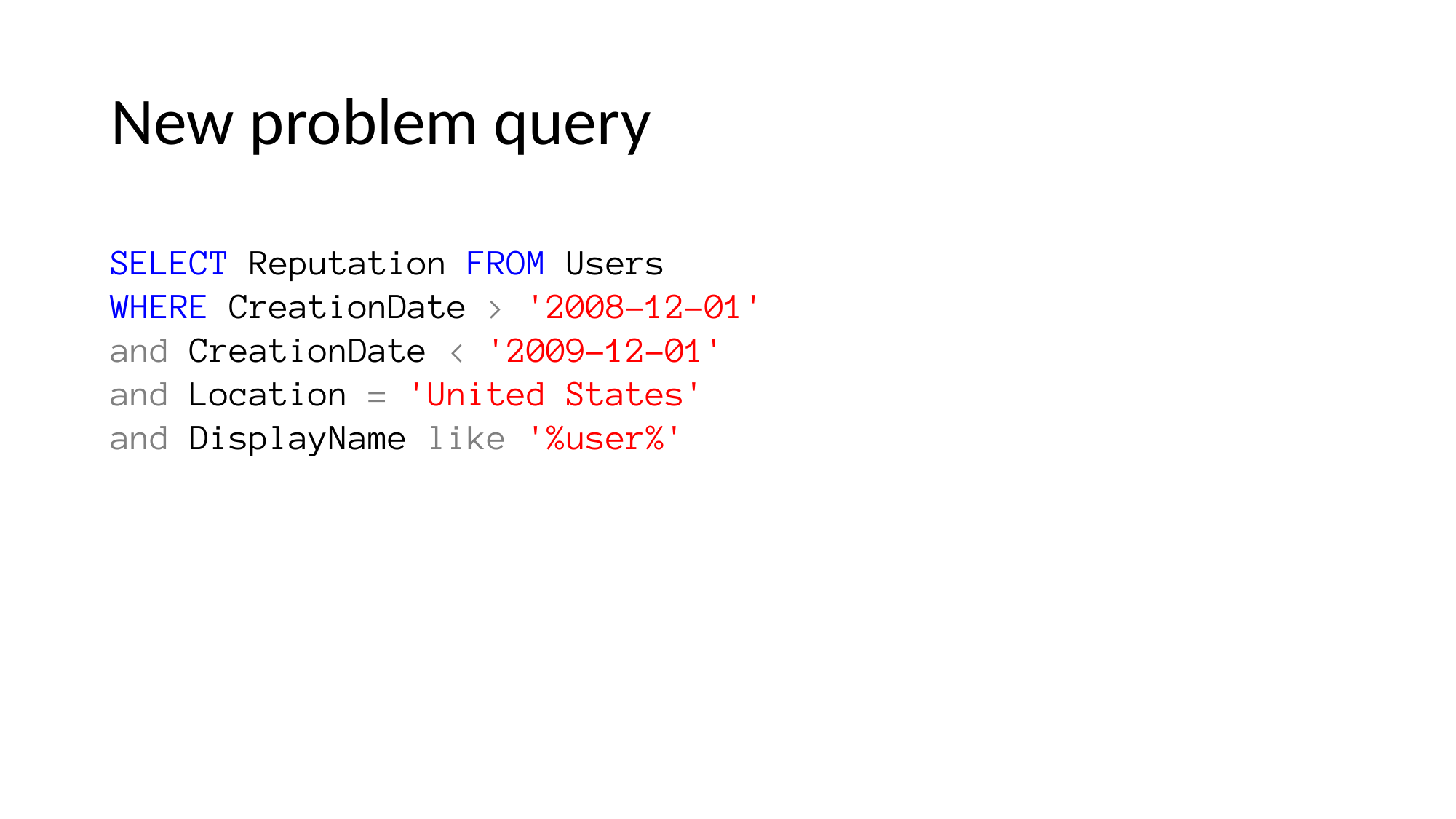

# New problem query
SELECT Reputation FROM Users
WHERE CreationDate > '2008-12-01'
and CreationDate < '2009-12-01'
and Location = 'United States'
and DisplayName like '%user%'